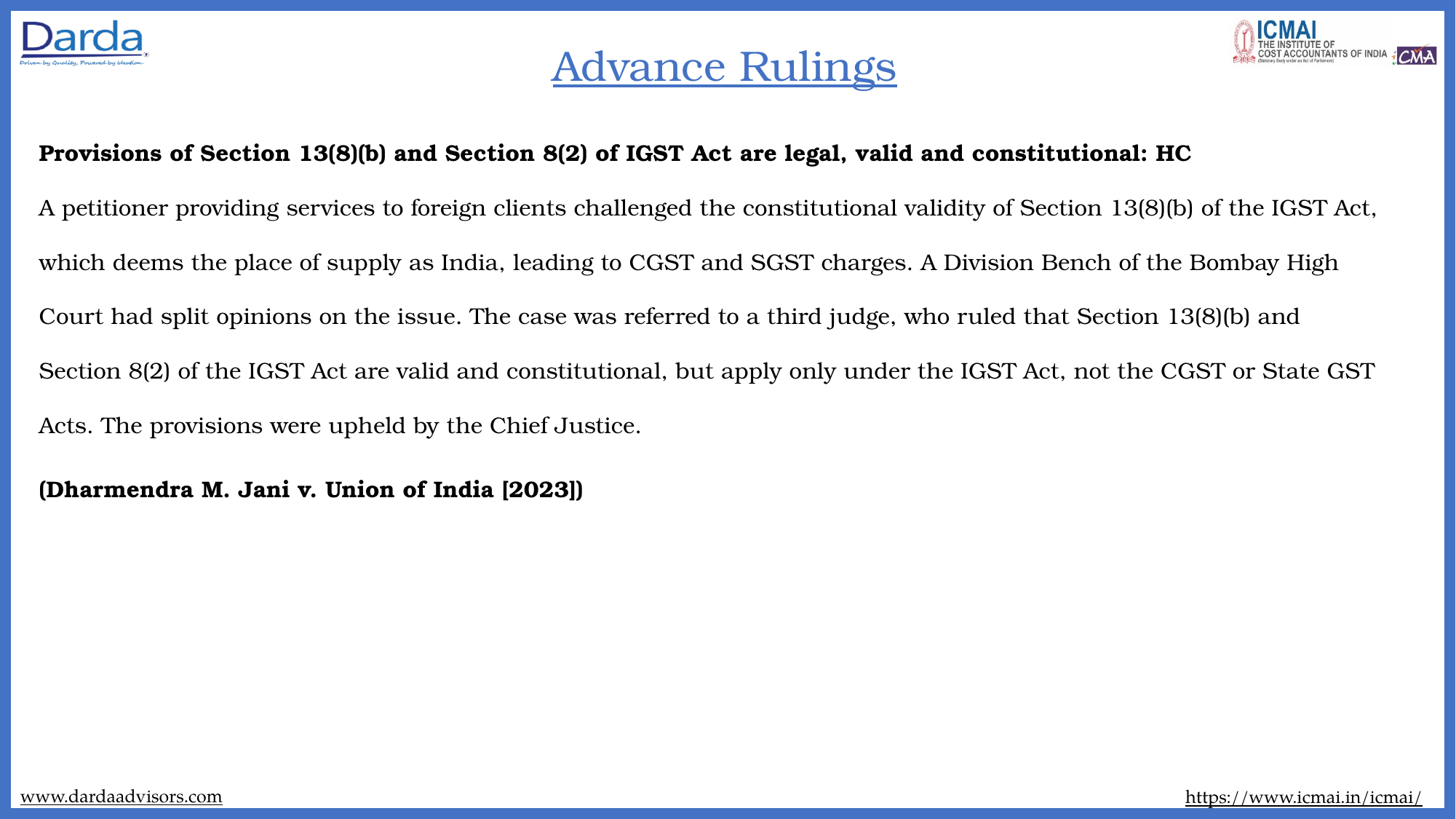

Advance Rulings
Provisions of Section 13(8)(b) and Section 8(2) of IGST Act are legal, valid and constitutional: HC
A petitioner providing services to foreign clients challenged the constitutional validity of Section 13(8)(b) of the IGST Act, which deems the place of supply as India, leading to CGST and SGST charges. A Division Bench of the Bombay High Court had split opinions on the issue. The case was referred to a third judge, who ruled that Section 13(8)(b) and Section 8(2) of the IGST Act are valid and constitutional, but apply only under the IGST Act, not the CGST or State GST Acts. The provisions were upheld by the Chief Justice.
(Dharmendra M. Jani v. Union of India [2023])